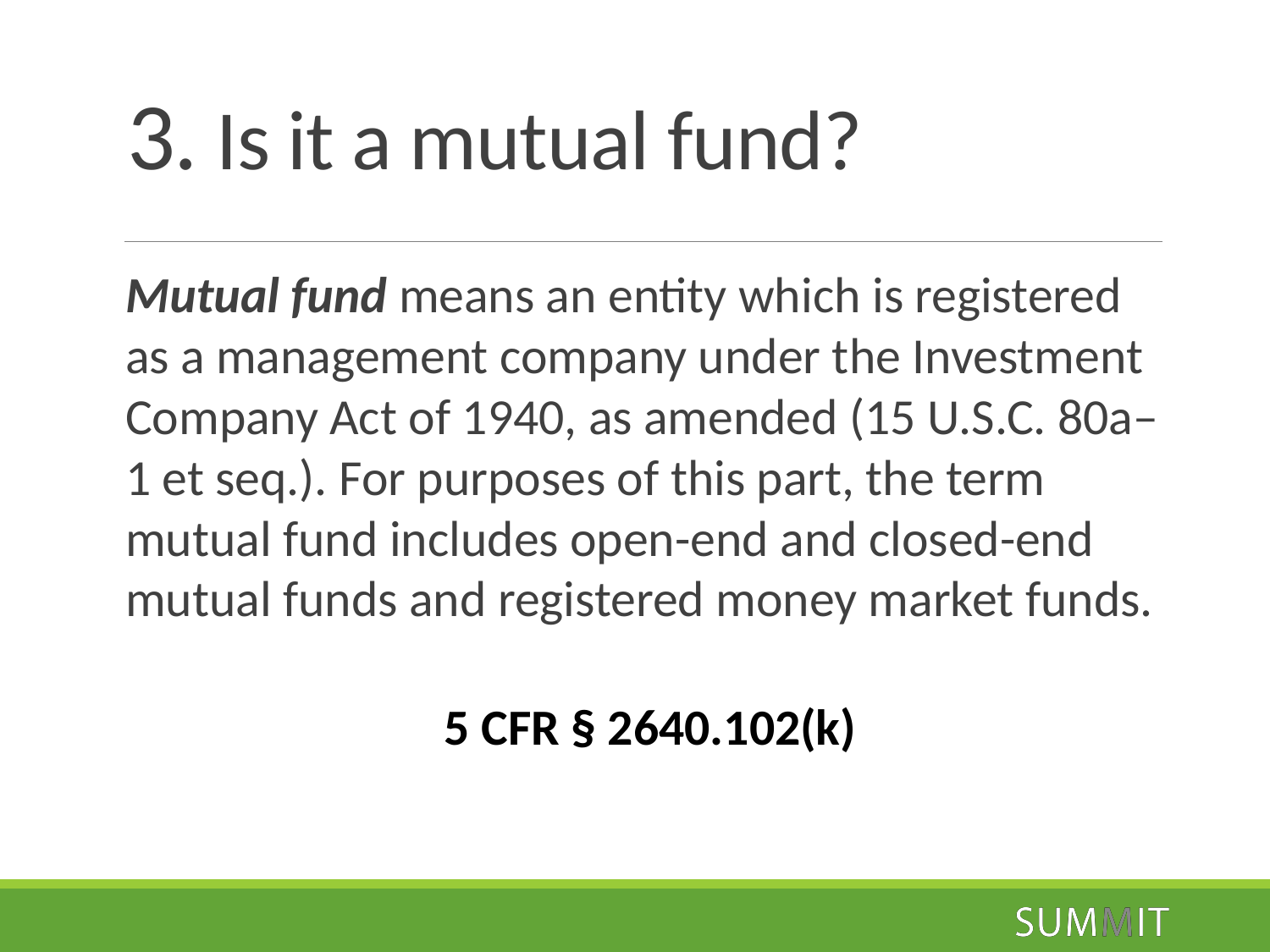

# 3. Is it a mutual fund?
Mutual fund means an entity which is registered as a management company under the Investment Company Act of 1940, as amended (15 U.S.C. 80a–1 et seq.). For purposes of this part, the term mutual fund includes open-end and closed-end mutual funds and registered money market funds.

5 CFR § 2640.102(k)